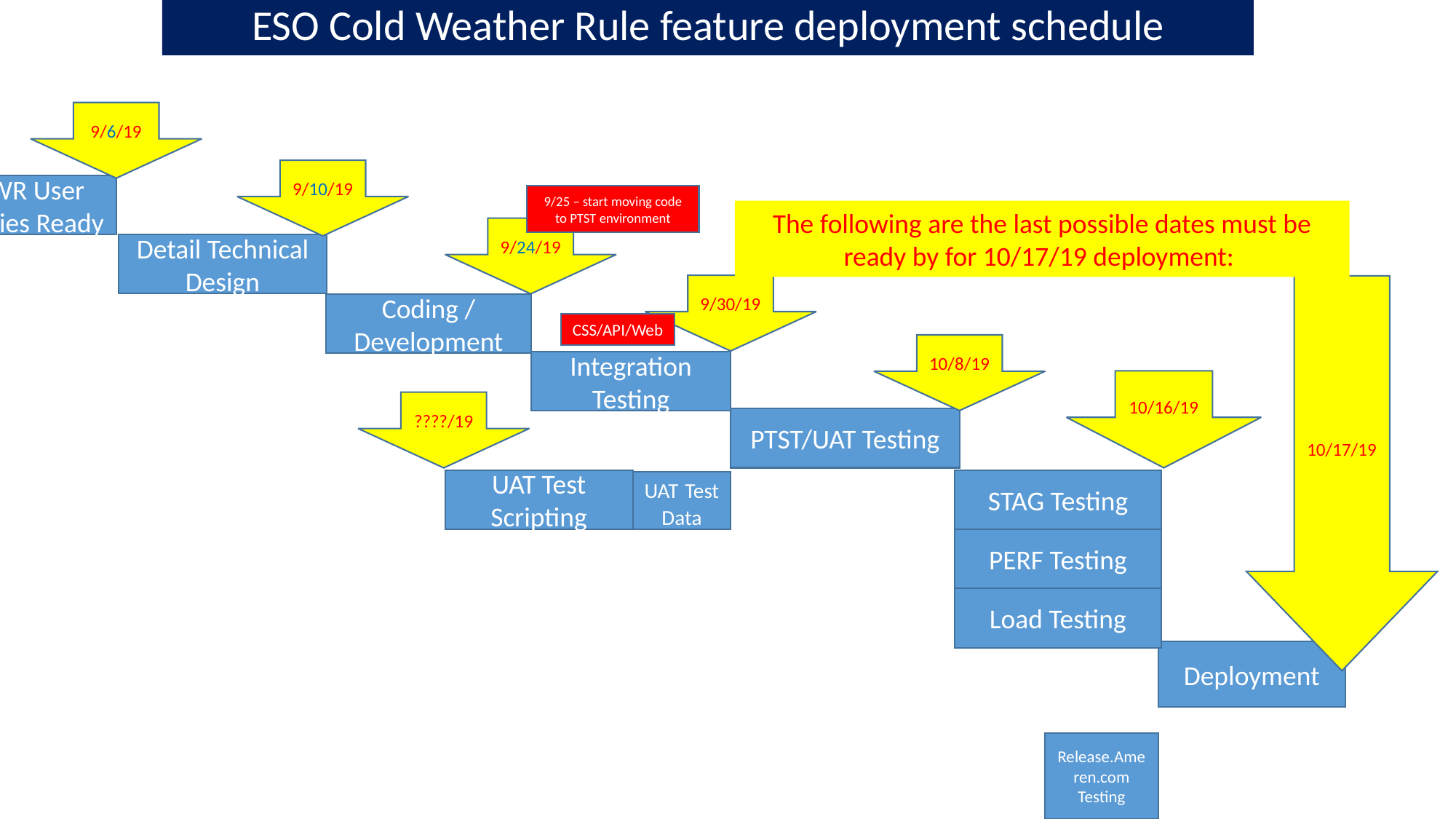

# ESO Cold Weather Rule feature deployment schedule
9/6/19
9/10/19
CWR User Stories Ready
9/25 – start moving code to PTST environment
The following are the last possible dates must be ready by for 10/17/19 deployment:
9/24/19
Detail Technical Design
9/30/19
10/17/19
Coding / Development
CSS/API/Web
10/8/19
Integration Testing
10/16/19
????/19
PTST/UAT Testing
UAT Test Scripting
STAG Testing
UAT Test Data
PERF Testing
Load Testing
Deployment
Release.Ameren.com Testing